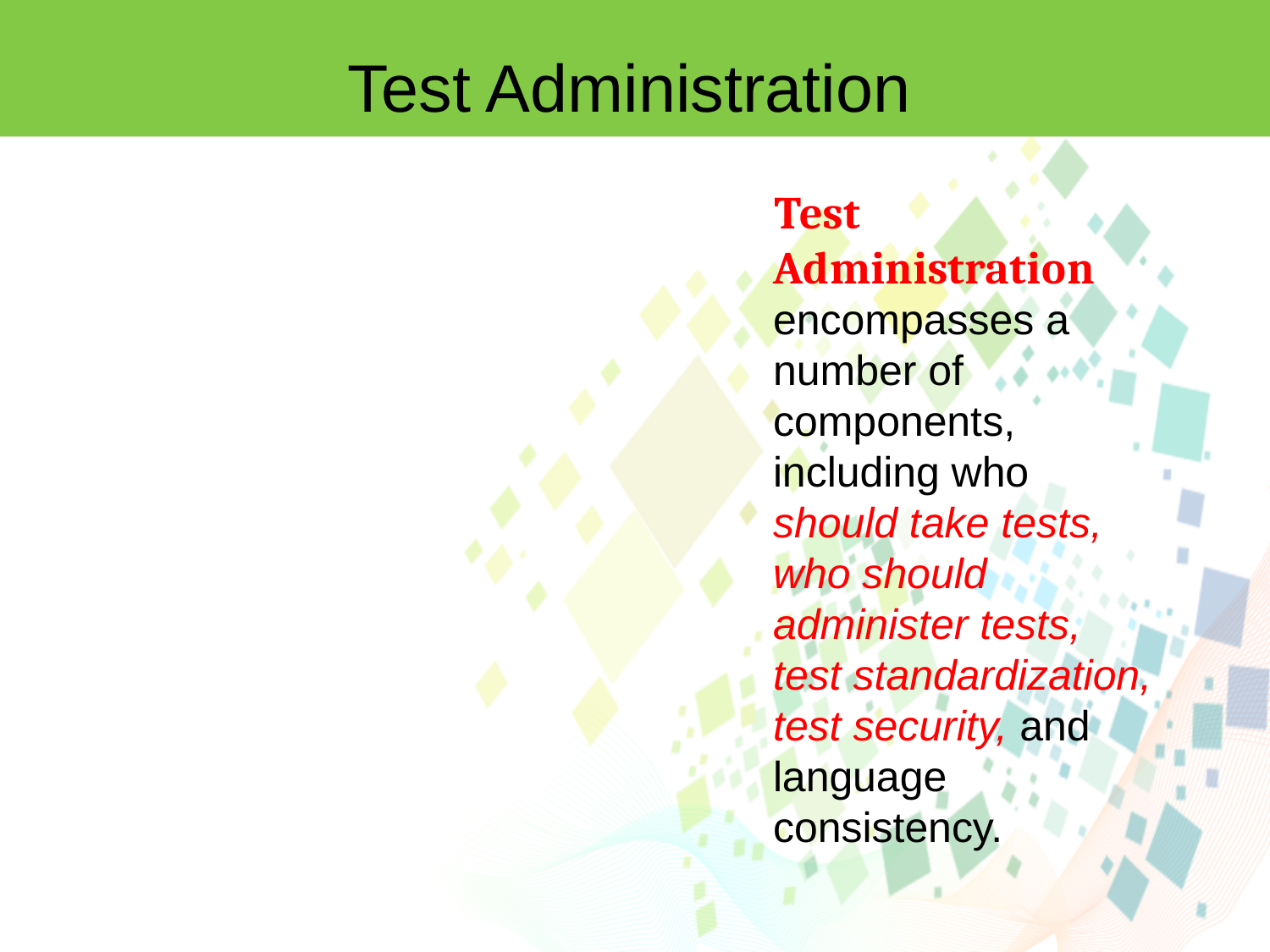

Test Administration
Test Administration
encompasses a number of components, including who should take tests, who should administer tests, test standardization, test security, and language consistency.